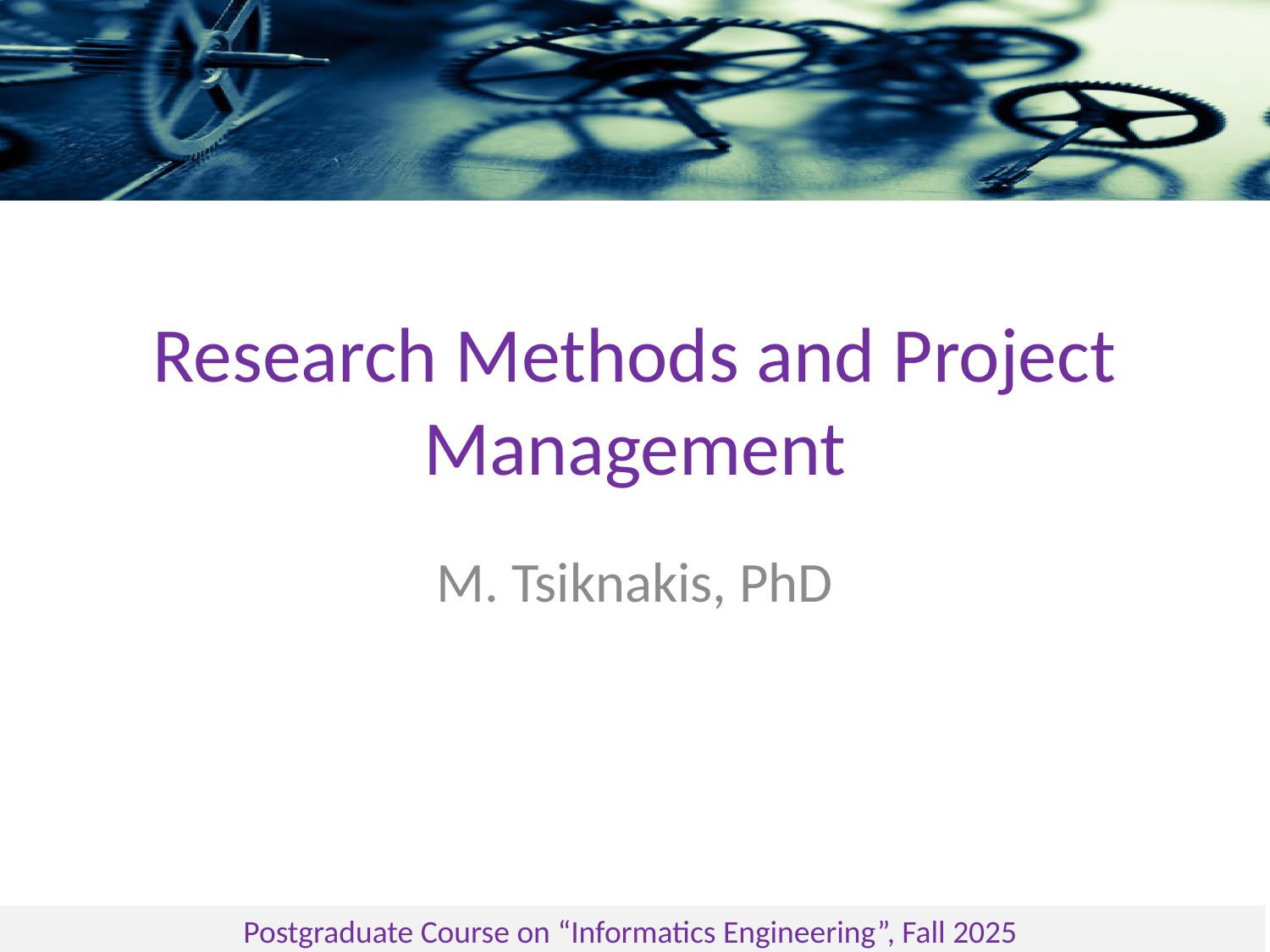

# Research Methods and Project Management
M. Tsiknakis, PhD
Postgraduate Course on “Informatics Engineering”, Fall 2025